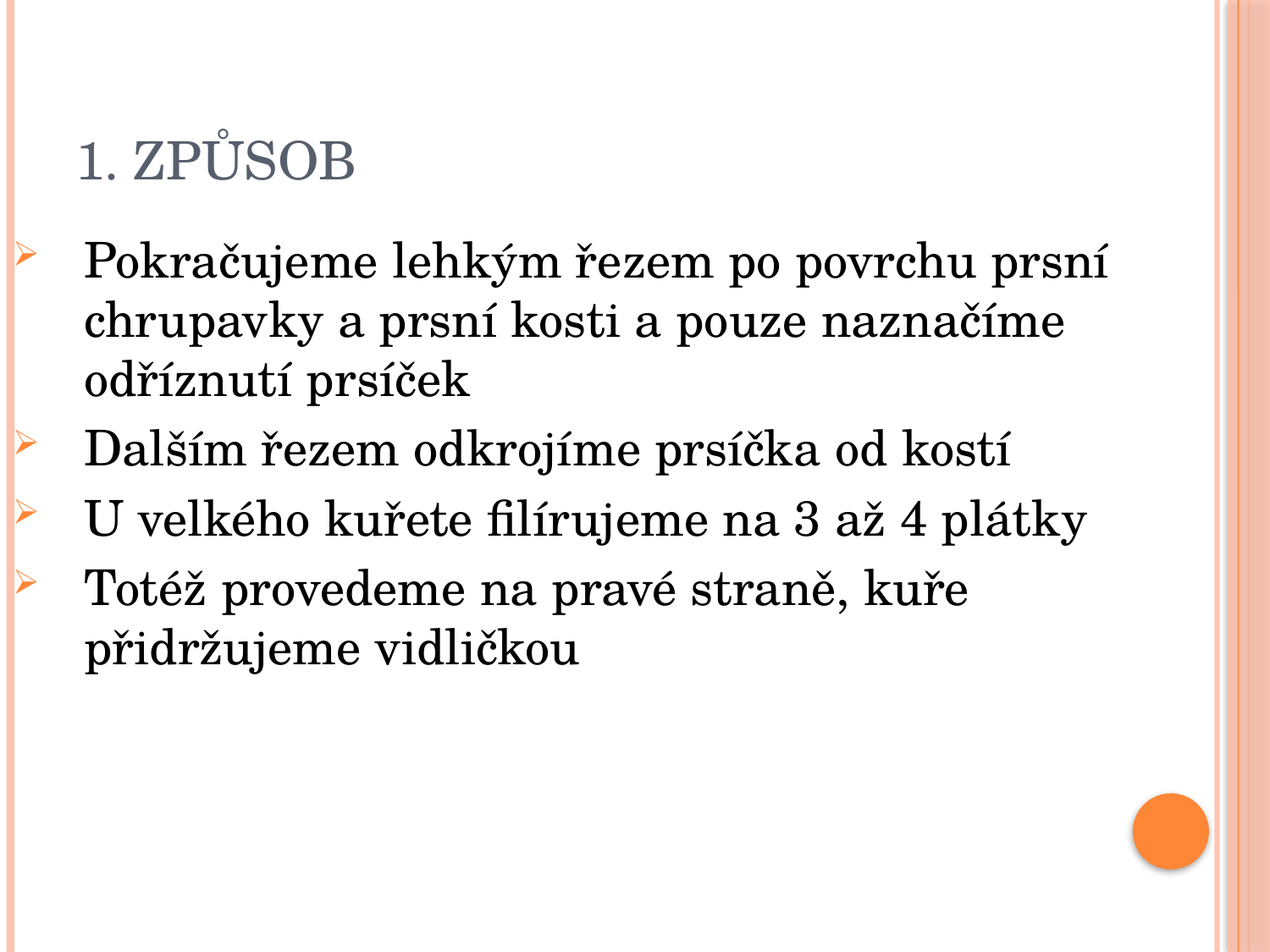

# 1. Způsob
Pokračujeme lehkým řezem po povrchu prsní chrupavky a prsní kosti a pouze naznačíme odříznutí prsíček
Dalším řezem odkrojíme prsíčka od kostí
U velkého kuřete filírujeme na 3 až 4 plátky
Totéž provedeme na pravé straně, kuře přidržujeme vidličkou